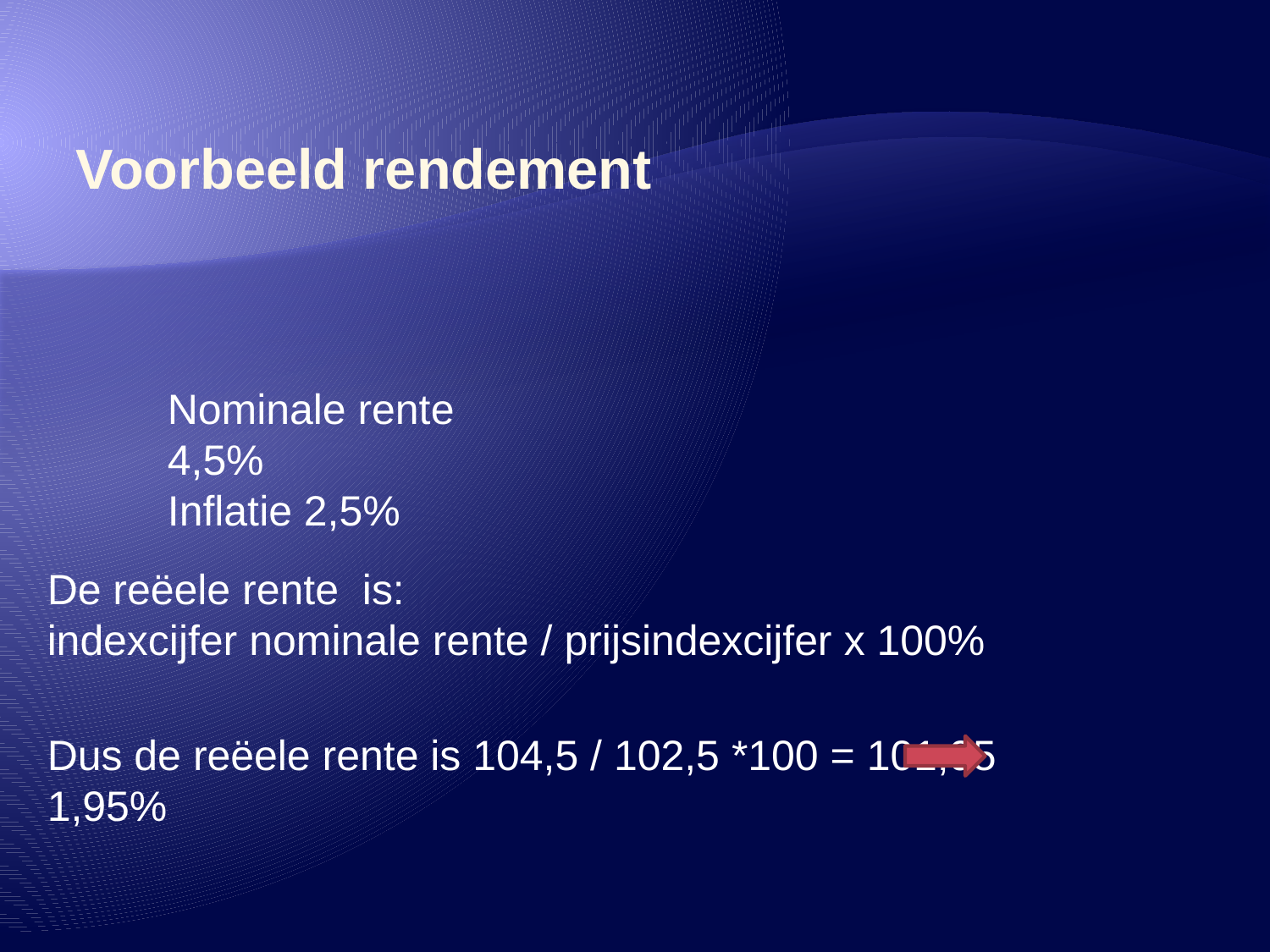

Voorbeeld rendement
Nominale rente  4,5%
Inflatie 2,5%
De reëele rente  is:
indexcijfer nominale rente / prijsindexcijfer x 100%
Dus de reëele rente is 104,5 / 102,5 *100 = 101,95            1,95%